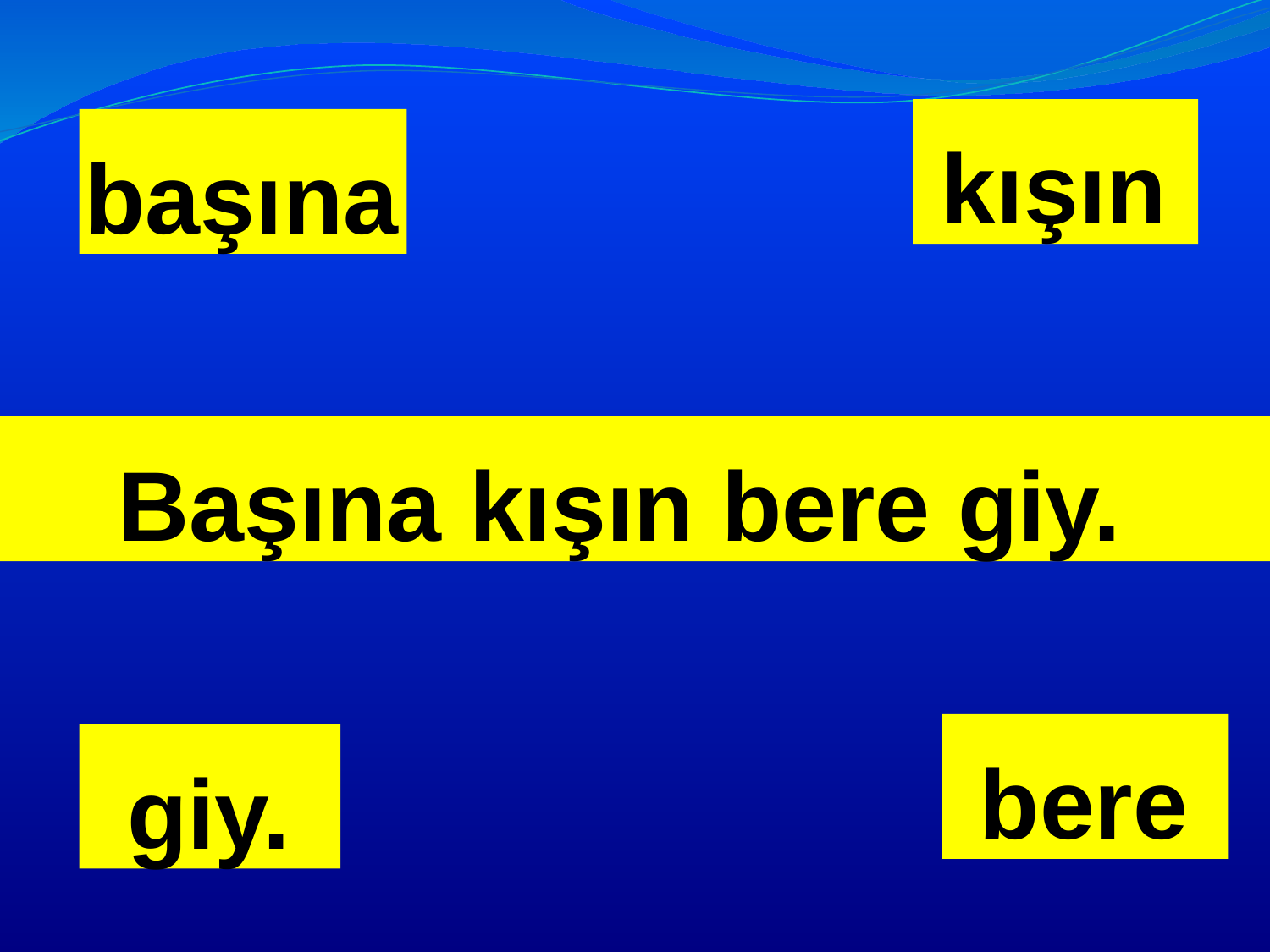

kışın
# başına
Başına kışın bere giy.
bere
giy.